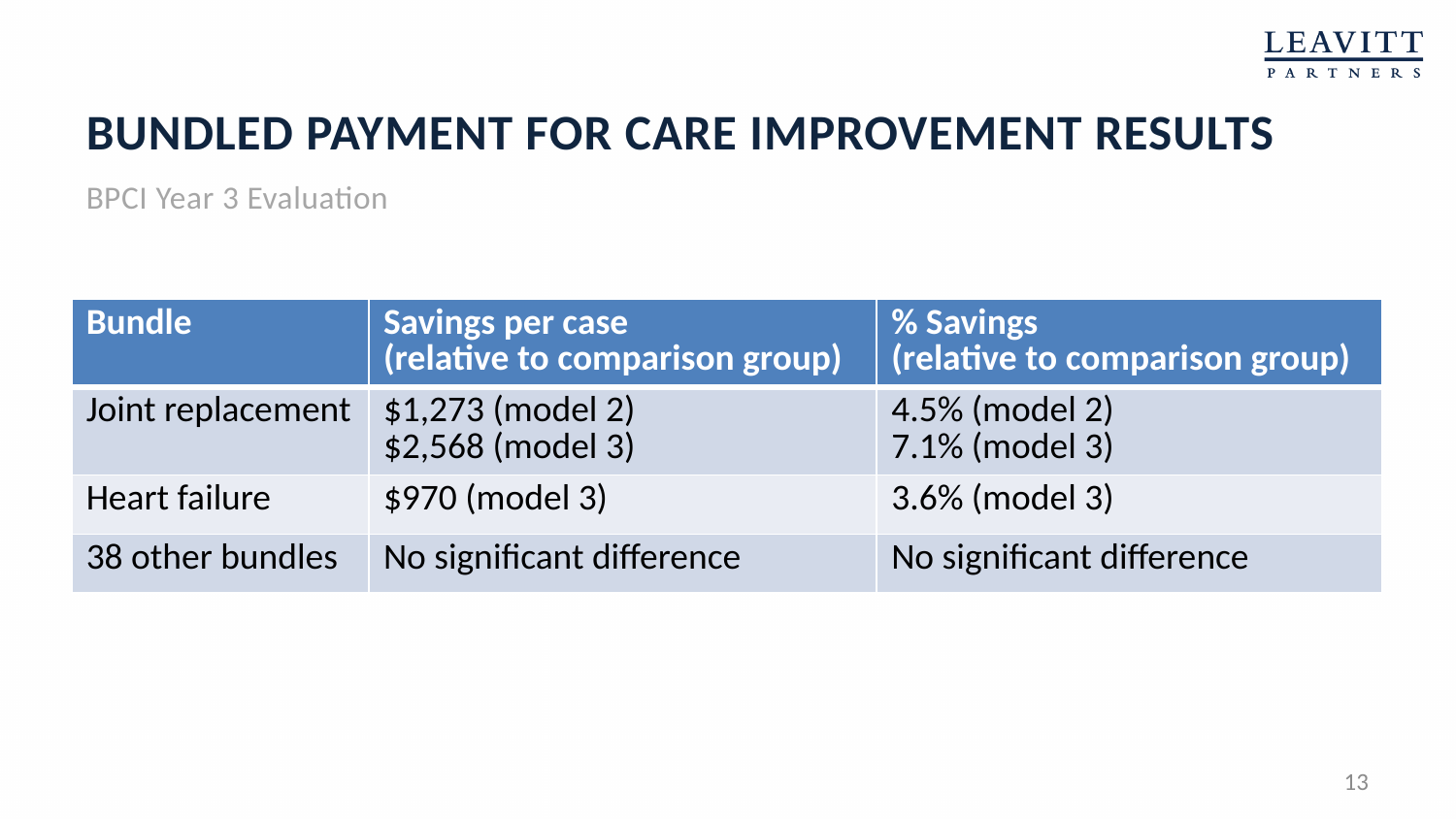

# Bundled Payment for Care Improvement Results
BPCI Year 3 Evaluation
| Bundle | Savings per case (relative to comparison group) | % Savings (relative to comparison group) |
| --- | --- | --- |
| Joint replacement | $1,273 (model 2) $2,568 (model 3) | 4.5% (model 2) 7.1% (model 3) |
| Heart failure | $970 (model 3) | 3.6% (model 3) |
| 38 other bundles | No significant difference | No significant difference |
13